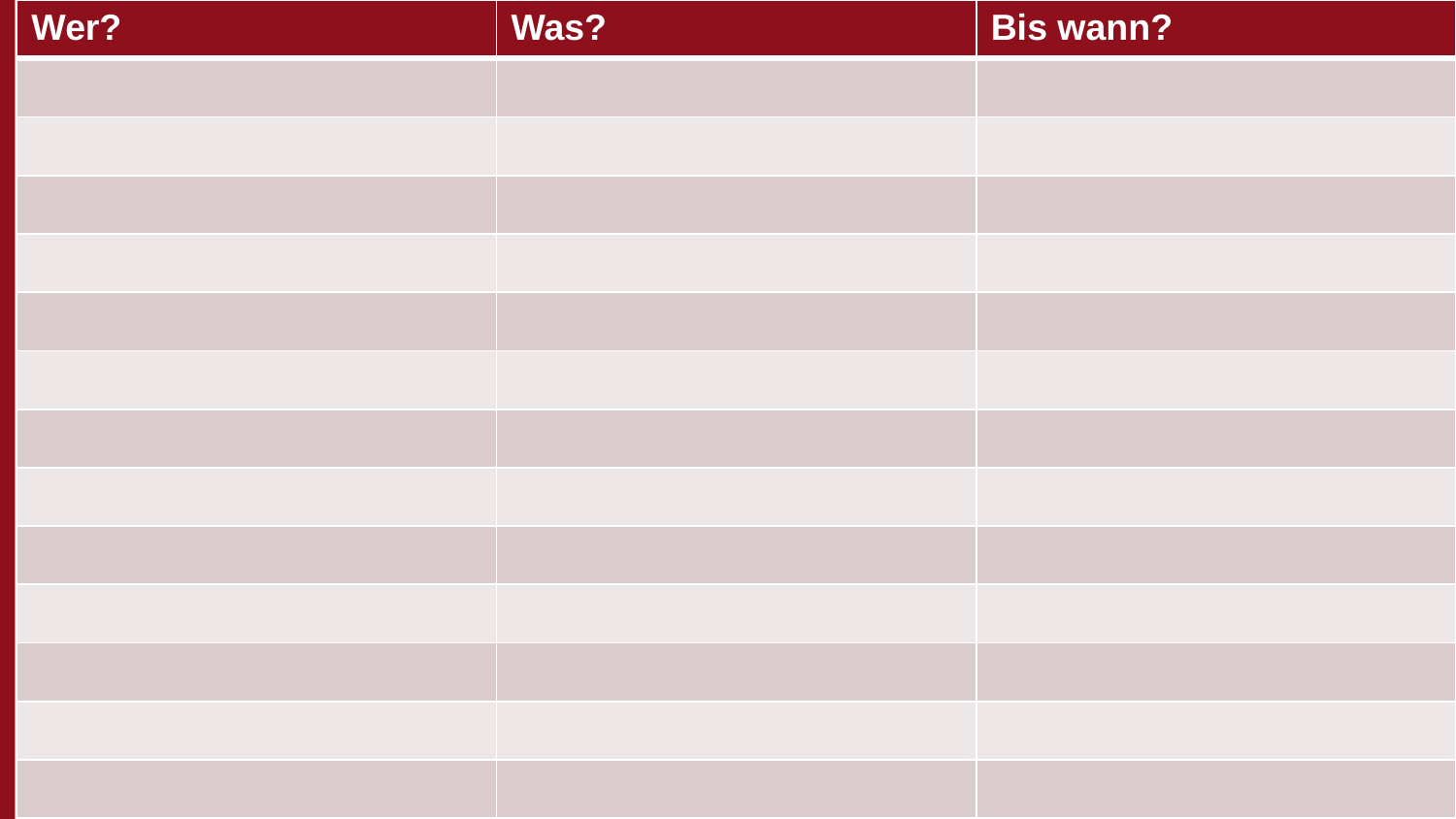

| Wer? | Was? | Bis wann? |
| --- | --- | --- |
|  |  |  |
|  |  |  |
|  |  |  |
|  |  |  |
|  |  |  |
|  |  |  |
|  |  |  |
|  |  |  |
|  |  |  |
|  |  |  |
|  |  |  |
|  |  |  |
|  |  |  |
Dokumentation der Ergebnisse